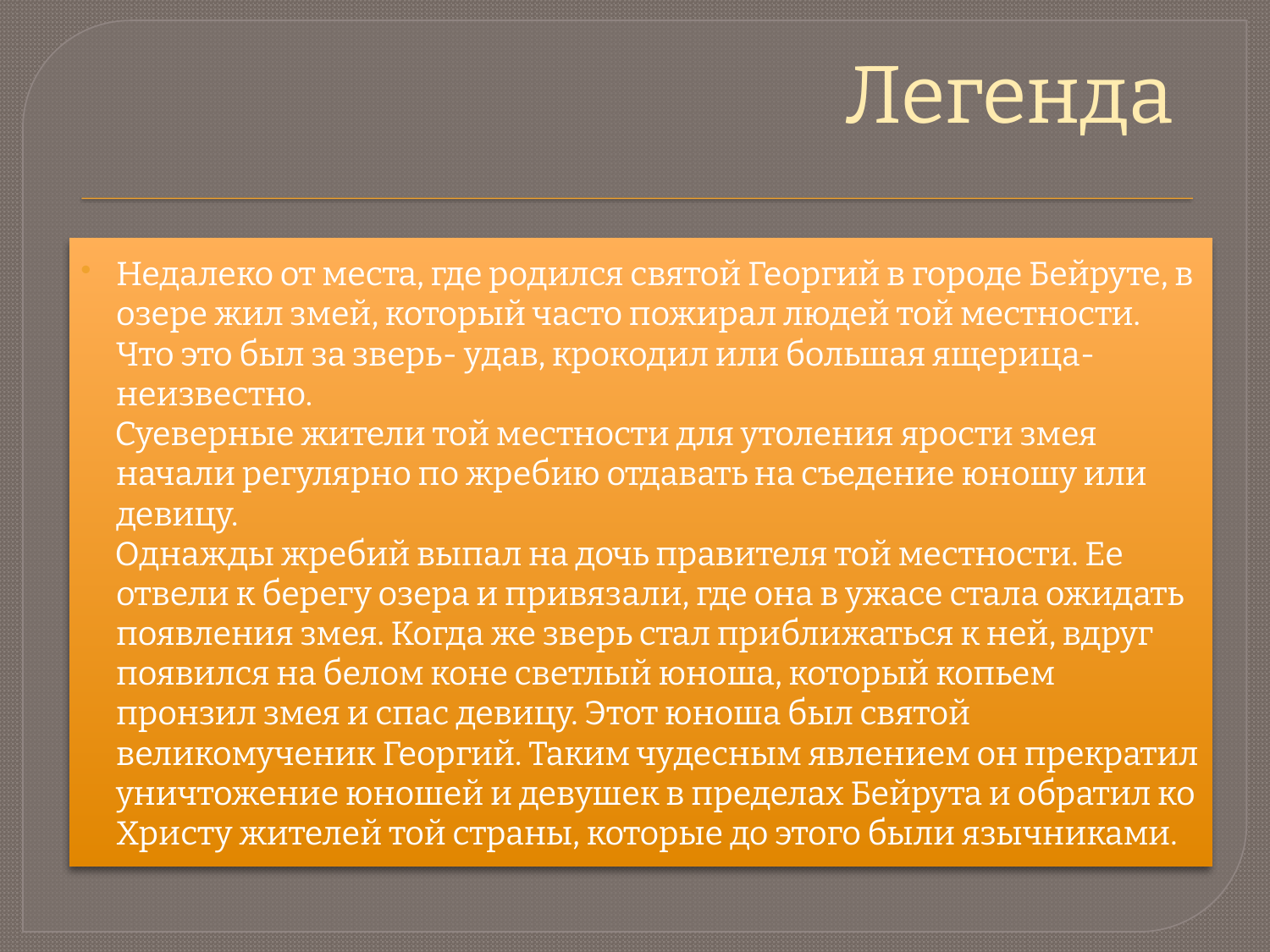

# Легенда
Недалеко от места, где родился святой Георгий в городе Бейруте, в озере жил змей, который часто пожирал людей той местности. Что это был за зверь- удав, крокодил или большая ящерица- неизвестно.
     Суеверные жители той местности для утоления ярости змея начали регулярно по жребию отдавать на съедение юношу или девицу.
     Однажды жребий выпал на дочь правителя той местности. Ее отвели к берегу озера и привязали, где она в ужасе стала ожидать появления змея. Когда же зверь стал приближаться к ней, вдруг появился на белом коне светлый юноша, который копьем пронзил змея и спас девицу. Этот юноша был святой великомученик Георгий. Таким чудесным явлением он прекратил уничтожение юношей и девушек в пределах Бейрута и обратил ко Христу жителей той страны, которые до этого были язычниками.